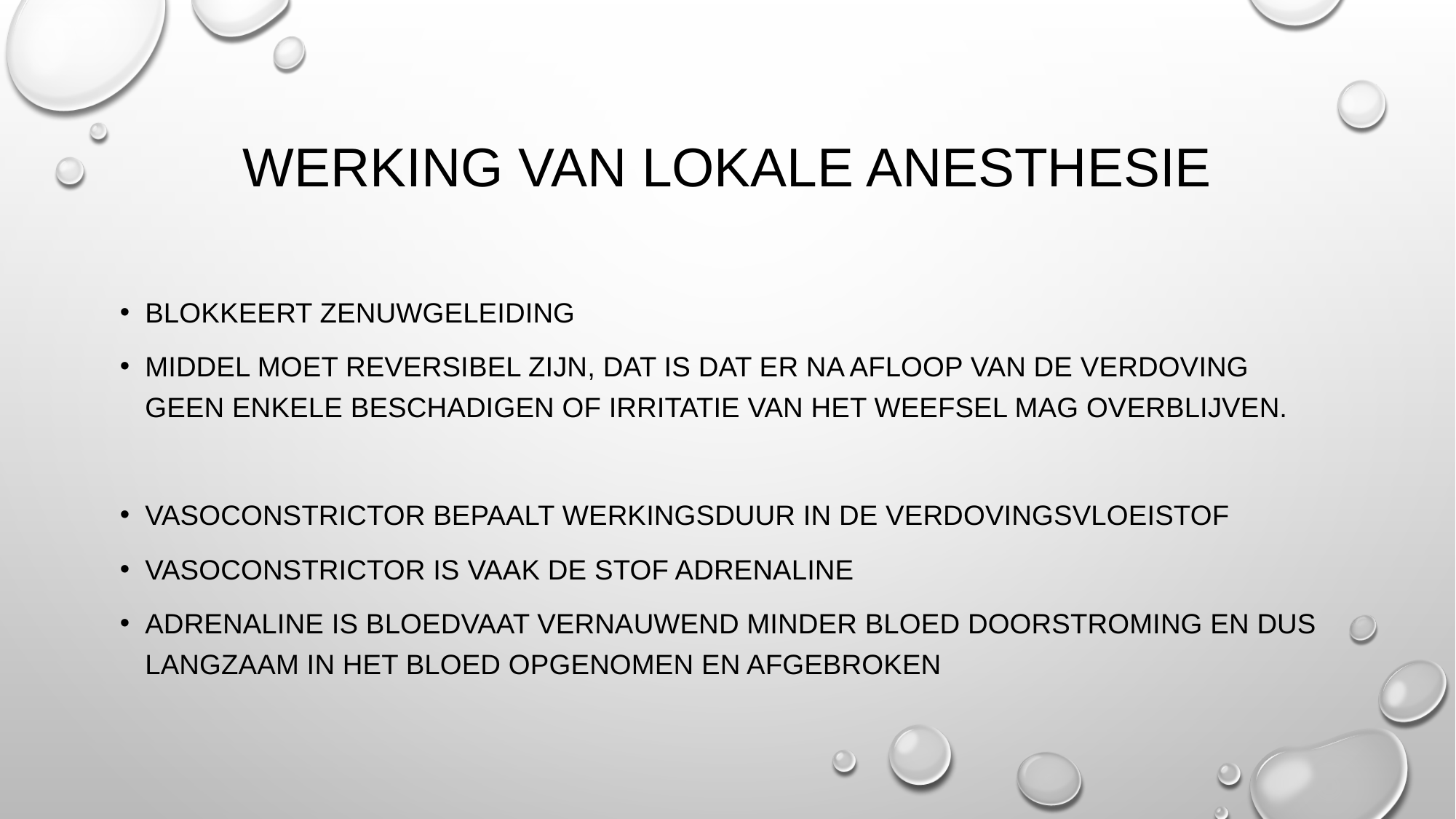

# Werking van lokale anesthesie
Blokkeert zenuwgeleiding
Middel moet reversibel zijn, dat is dat er na afloop van de verdoving geen enkele beschadigen of irritatie van het weefsel mag overblijven.

Vasoconstrictor bepaalt werkingsduur in de verdovingsvloeistof
Vasoconstrictor is vaak de stof adrenaline
Adrenaline is bloedvaat vernauwend minder bloed doorstroming en dus langzaam in het bloed opgenomen en afgebroken